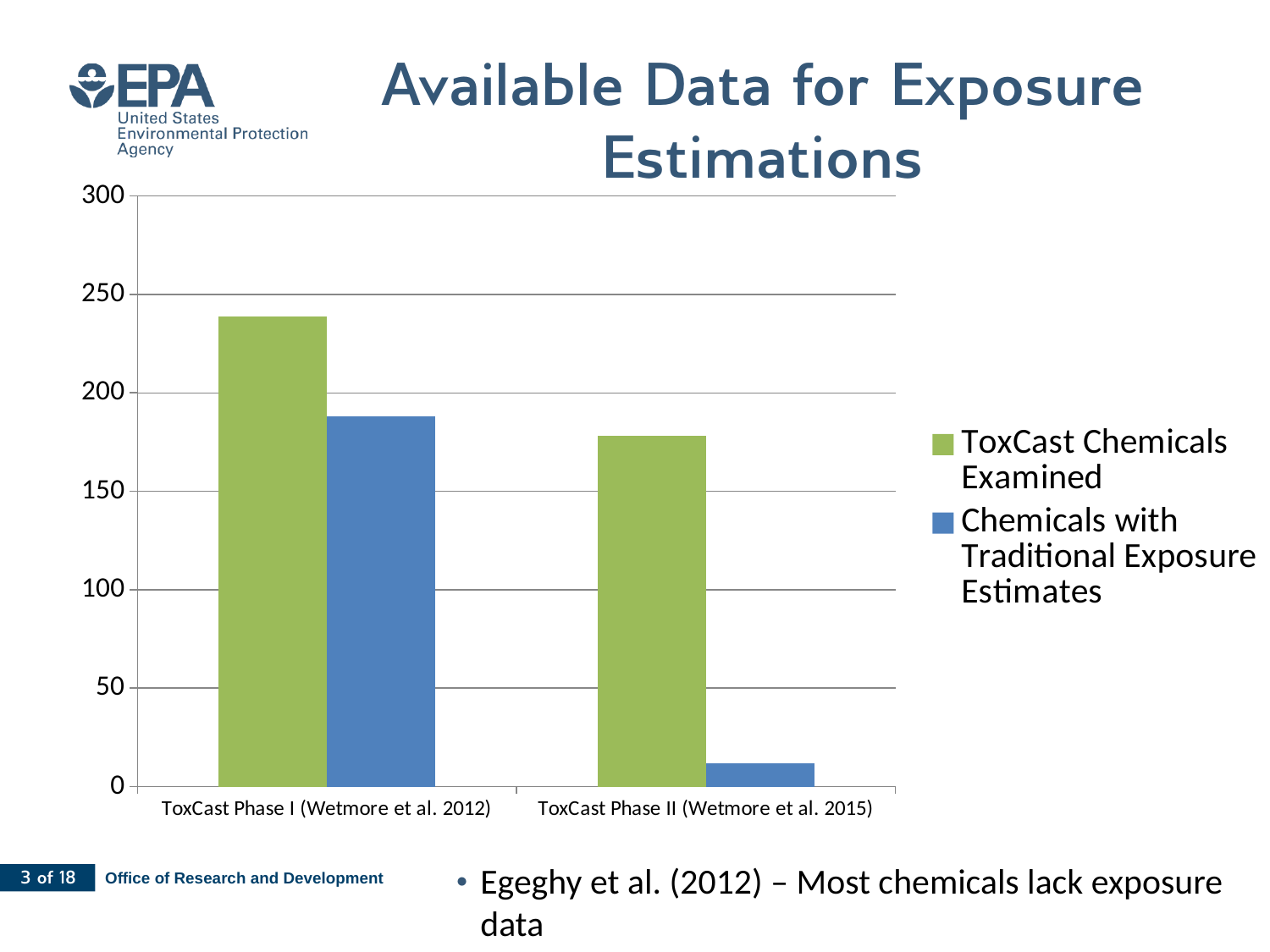

# Available Data for Exposure Estimations

### Chart

| Category | ToxCast Chemicals Examined | Chemicals with Traditional Exposure Estimates |
|---|---|---|
| ToxCast Phase I (Wetmore et al. 2012) | 239.0 | 188.0 |
| ToxCast Phase II (Wetmore et al. 2015) | 178.0 | 12.0 |
Egeghy et al. (2012) – Most chemicals lack exposure data